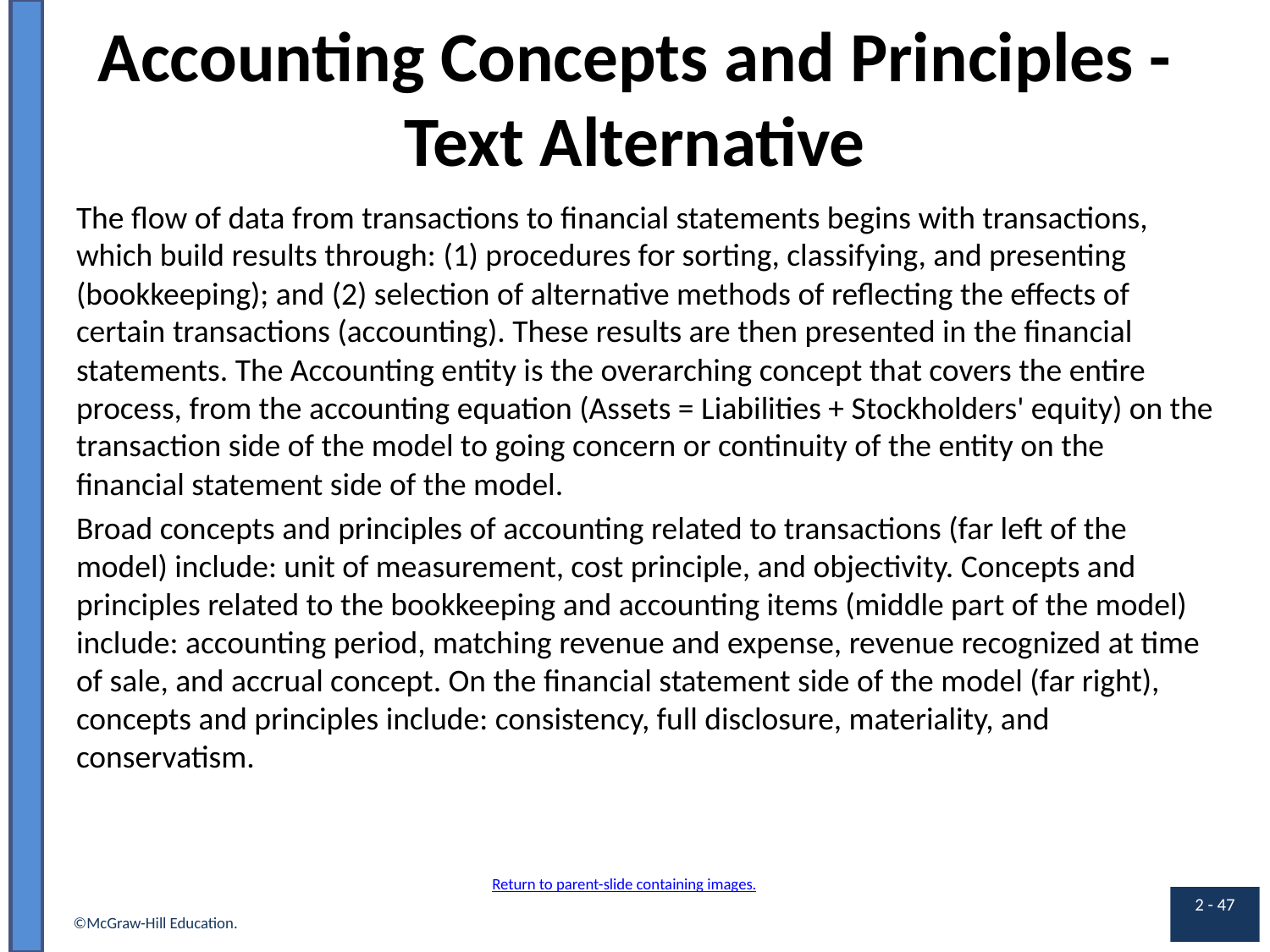

# Accounting Concepts and Principles - Text Alternative
The flow of data from transactions to financial statements begins with transactions, which build results through: (1) procedures for sorting, classifying, and presenting (bookkeeping); and (2) selection of alternative methods of reflecting the effects of certain transactions (accounting). These results are then presented in the financial statements. The Accounting entity is the overarching concept that covers the entire process, from the accounting equation (Assets = Liabilities + Stockholders' equity) on the transaction side of the model to going concern or continuity of the entity on the financial statement side of the model.
Broad concepts and principles of accounting related to transactions (far left of the model) include: unit of measurement, cost principle, and objectivity. Concepts and principles related to the bookkeeping and accounting items (middle part of the model) include: accounting period, matching revenue and expense, revenue recognized at time of sale, and accrual concept. On the financial statement side of the model (far right), concepts and principles include: consistency, full disclosure, materiality, and conservatism.
Return to parent-slide containing images.